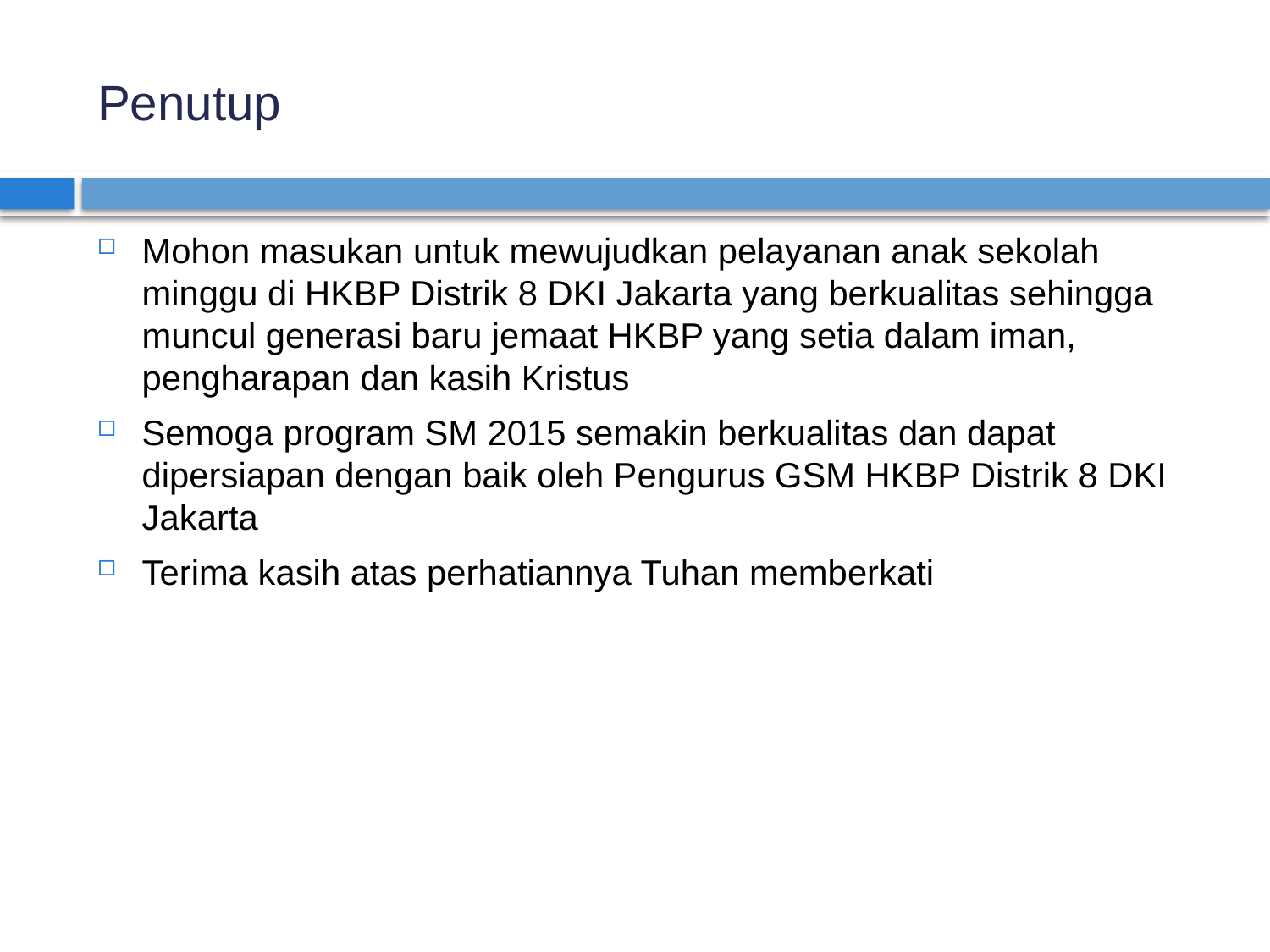

# Penutup
Mohon masukan untuk mewujudkan pelayanan anak sekolah minggu di HKBP Distrik 8 DKI Jakarta yang berkualitas sehingga muncul generasi baru jemaat HKBP yang setia dalam iman, pengharapan dan kasih Kristus
Semoga program SM 2015 semakin berkualitas dan dapat dipersiapan dengan baik oleh Pengurus GSM HKBP Distrik 8 DKI Jakarta
Terima kasih atas perhatiannya Tuhan memberkati